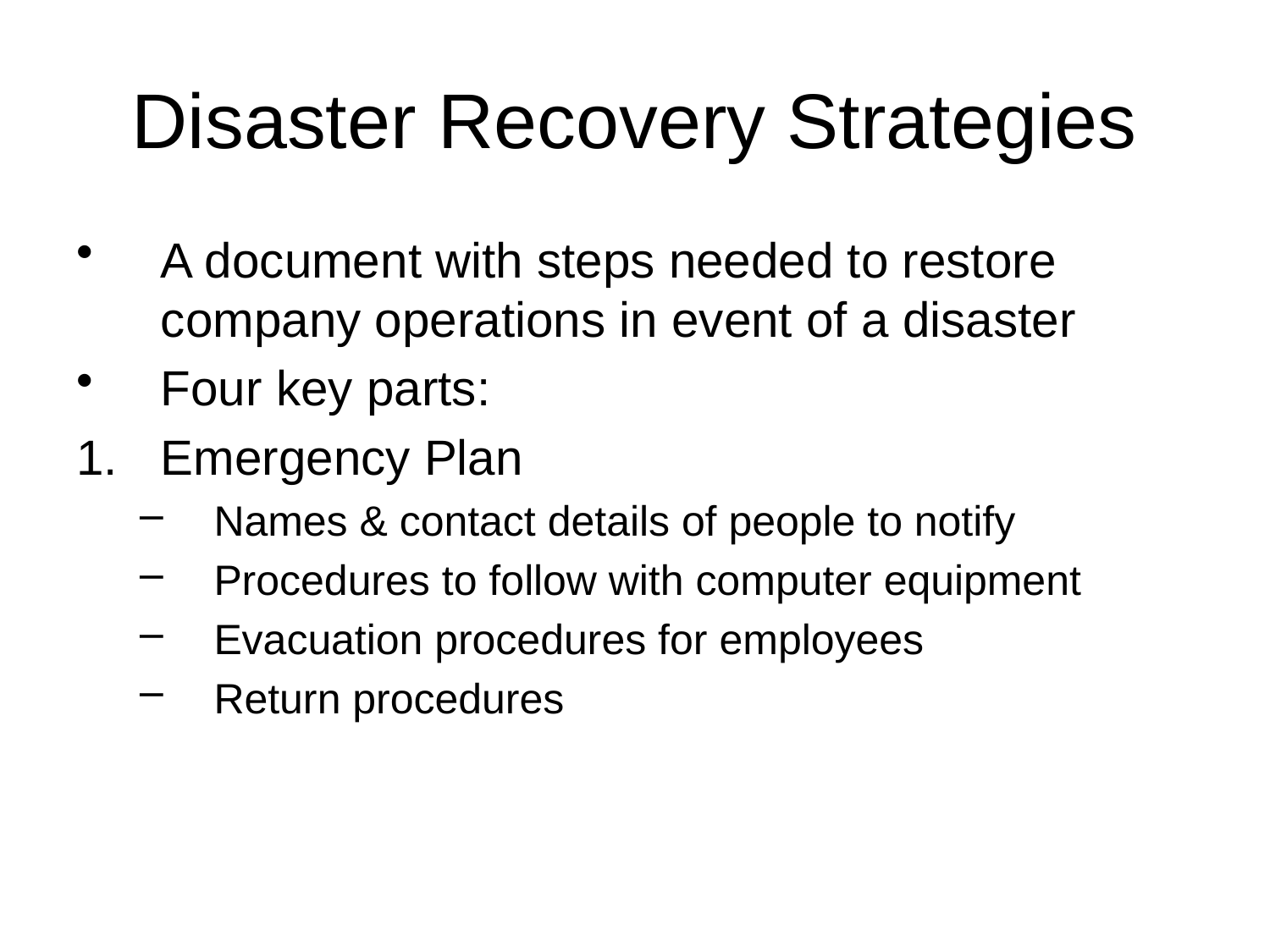

# Disaster Recovery Strategies
A document with steps needed to restore company operations in event of a disaster
Four key parts:
Emergency Plan
Names & contact details of people to notify
Procedures to follow with computer equipment
Evacuation procedures for employees
Return procedures